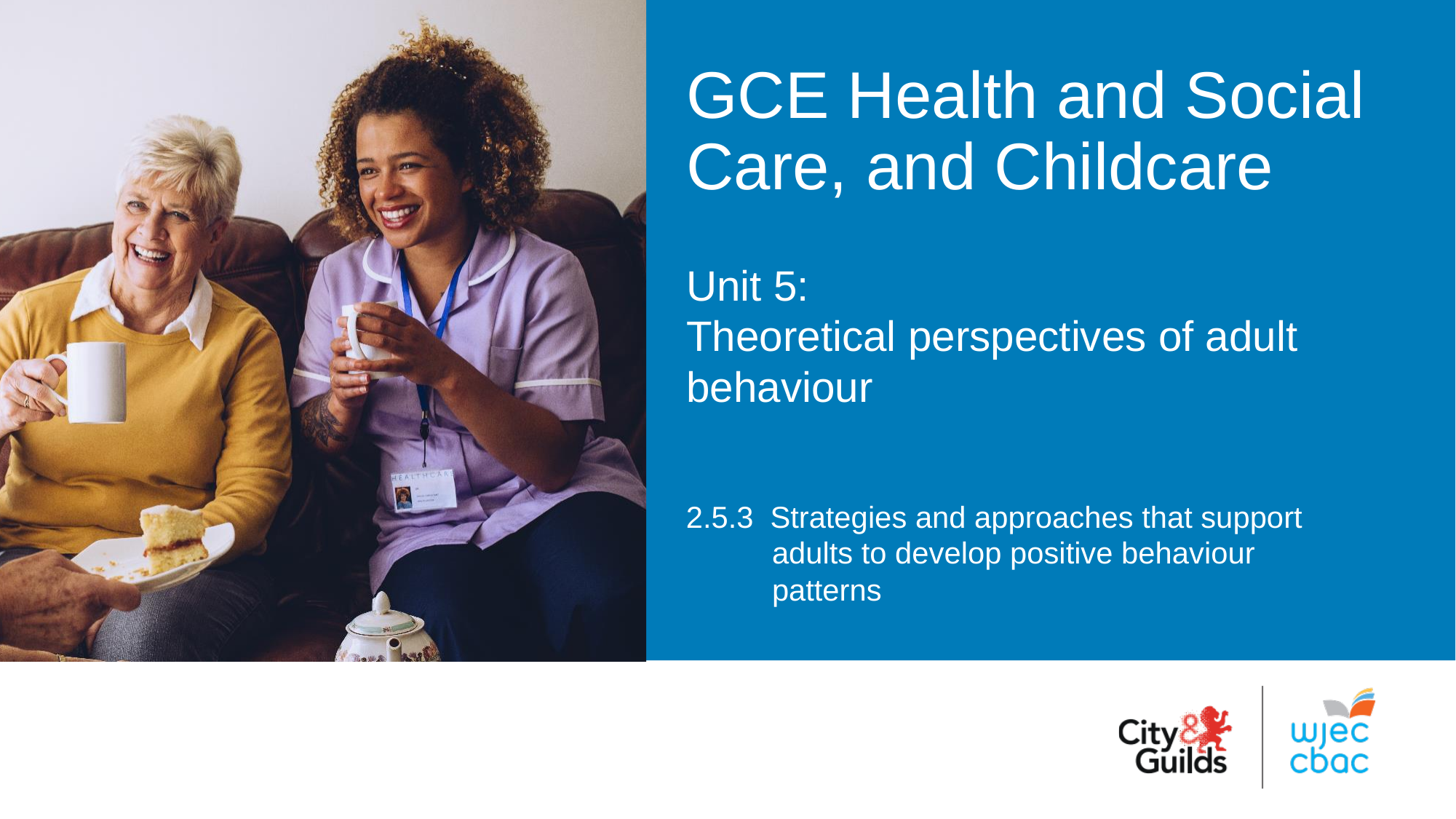

# GCE Health and Social Care, and Childcare
Unit 5:
Theoretical perspectives of adult behaviour
2.5.3  Strategies and approaches that support adults to develop positive behaviour patterns